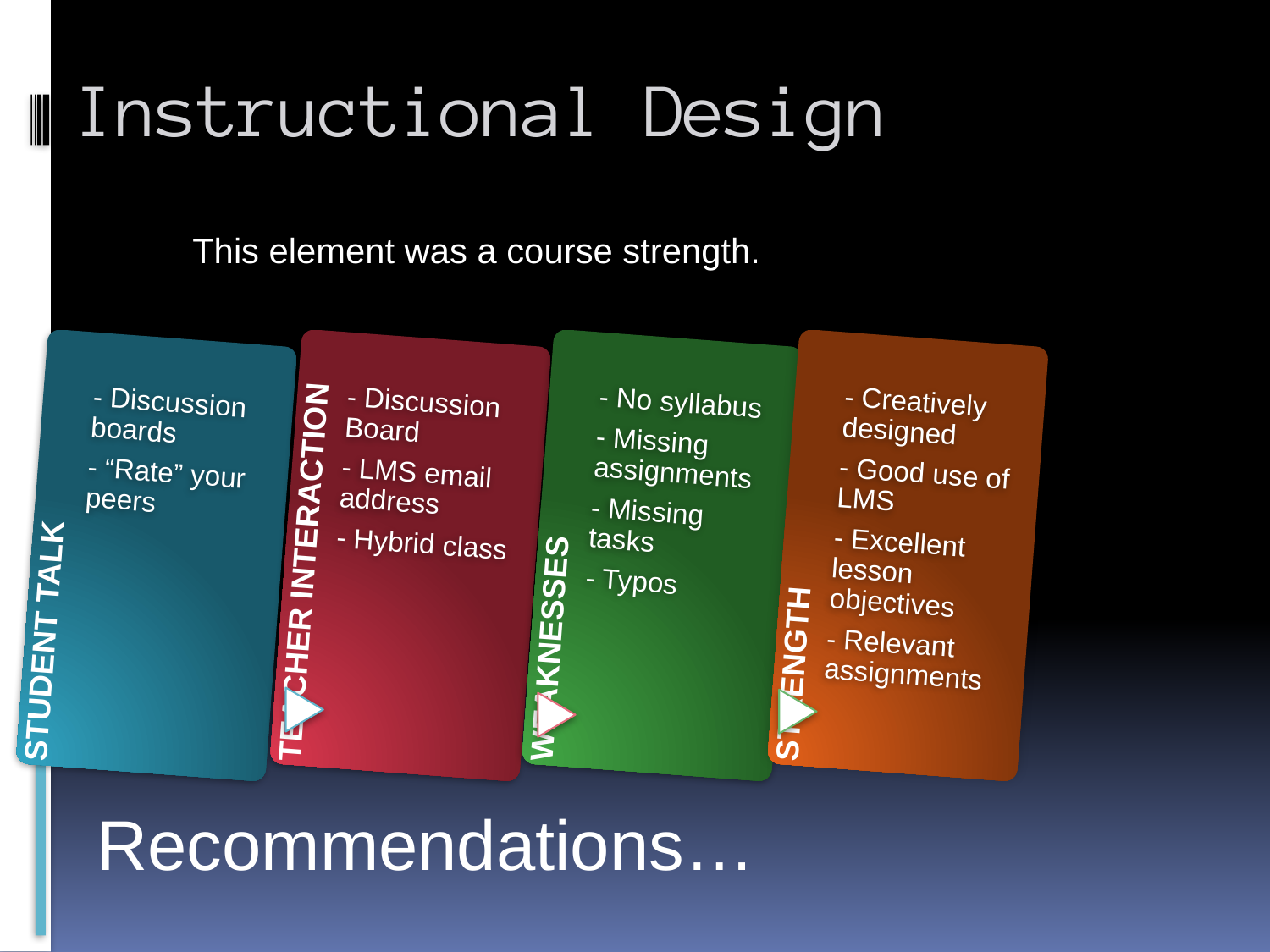

# Instructional Design
This element was a course strength.
STUDENT TALK

- Discussion boards
- “Rate” your peers
TEACHER INTERACTION

- Discussion Board
- LMS email address
- Hybrid class

WEAKNESSES

- No syllabus
- Missing assignments
- Missing tasks
- Typos
STRENGTH

- Creatively designed
- Good use of LMS
- Excellent lesson objectives
- Relevant assignments

Recommendations…